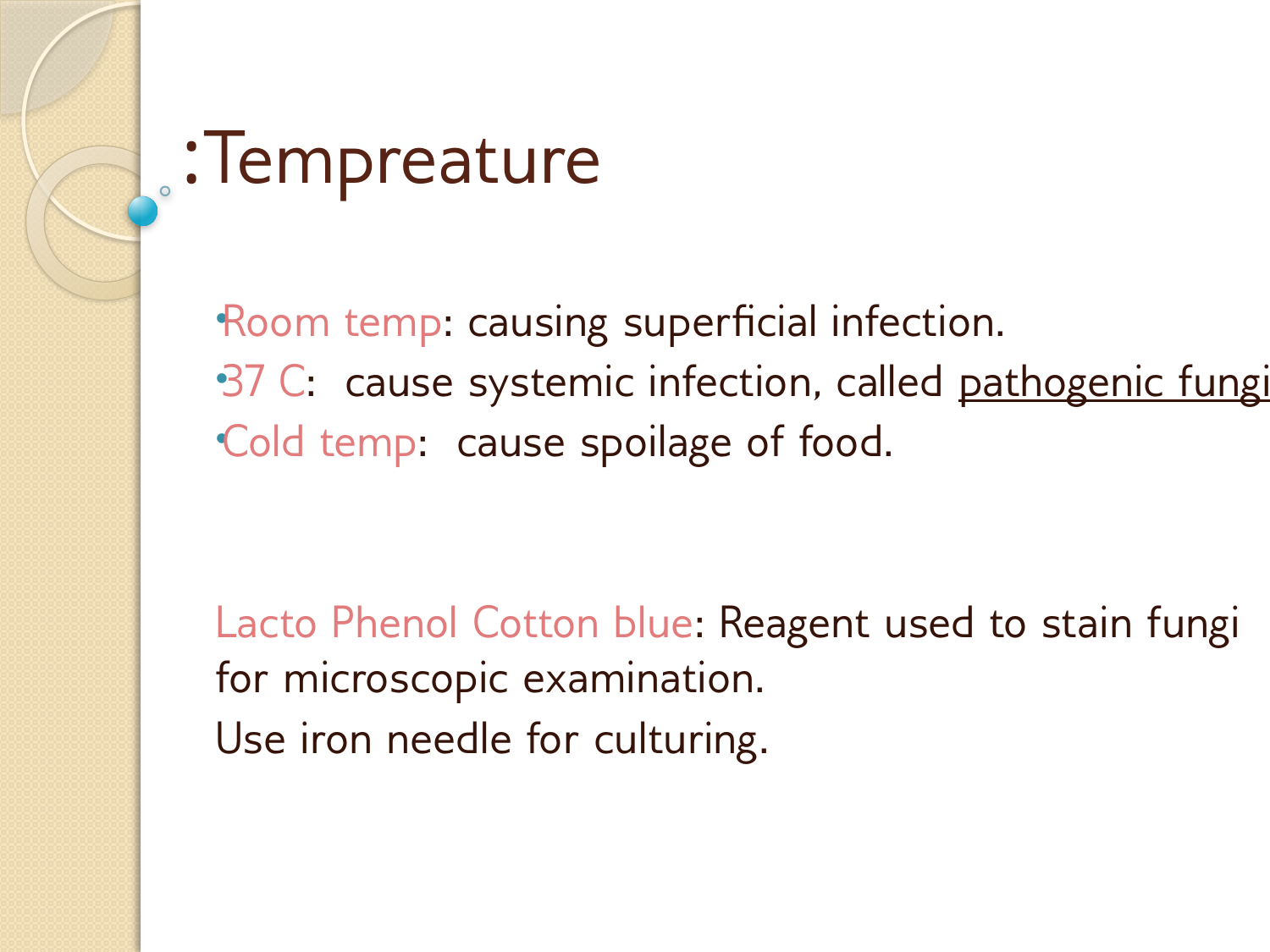

# Tempreature:

Room temp: causing superficial infection.
37 C:  cause systemic infection, called pathogenic fungi
Cold temp:  cause spoilage of food.

Lacto Phenol Cotton blue: Reagent used to stain fungi for microscopic examination.
Use iron needle for culturing.